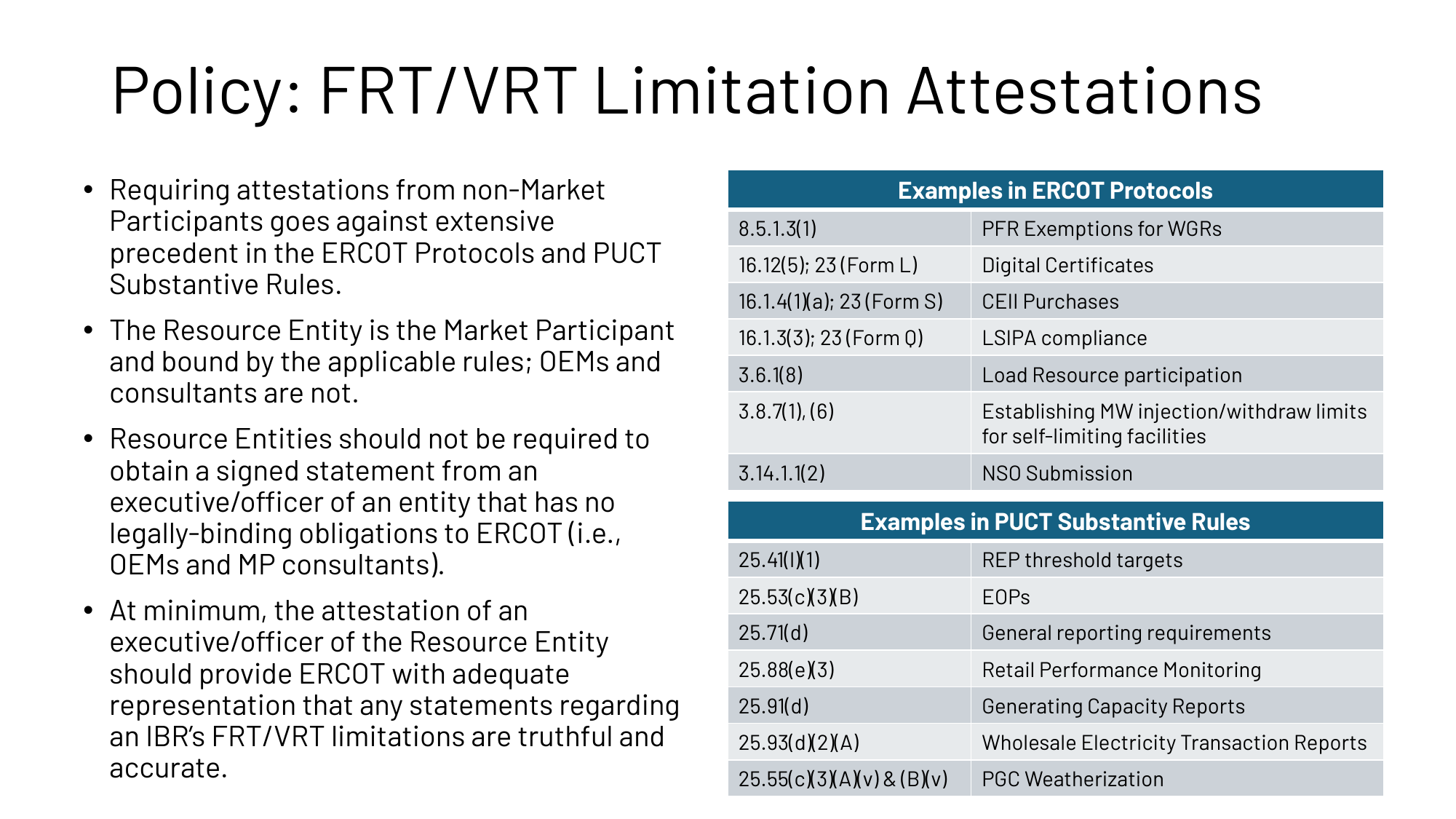

# Policy: FRT/VRT Limitation Attestations
Requiring attestations from non-Market Participants goes against extensive precedent in the ERCOT Protocols and PUCT Substantive Rules.
The Resource Entity is the Market Participant and bound by the applicable rules; OEMs and consultants are not.
Resource Entities should not be required to obtain a signed statement from an executive/officer of an entity that has no legally-binding obligations to ERCOT (i.e., OEMs and MP consultants).
At minimum, the attestation of an executive/officer of the Resource Entity should provide ERCOT with adequate representation that any statements regarding an IBR’s FRT/VRT limitations are truthful and accurate.

| Examples in ERCOT Protocols |  |
| --- | --- |
| 8.5.1.3(1) | PFR Exemptions for WGRs |
| 16.12(5); 23 (Form L) | Digital Certificates |
| 16.1.4(1)(a); 23 (Form S) | CEII Purchases |
| 16.1.3(3); 23 (Form Q) | LSIPA compliance |
| 3.6.1(8) | Load Resource participation |
| 3.8.7(1), (6) | Establishing MW injection/withdraw limits for self-limiting facilities |
| 3.14.1.1(2) | NSO Submission |
| Examples in PUCT Substantive Rules |  |
| --- | --- |
| 25.41(l)(1) | REP threshold targets |
| 25.53(c)(3)(B) | EOPs |
| 25.71(d) | General reporting requirements |
| 25.88(e)(3) | Retail Performance Monitoring |
| 25.91(d) | Generating Capacity Reports |
| 25.93(d)(2)(A) | Wholesale Electricity Transaction Reports |
| 25.55(c)(3)(A)(v) & (B)(v) | PGC Weatherization |